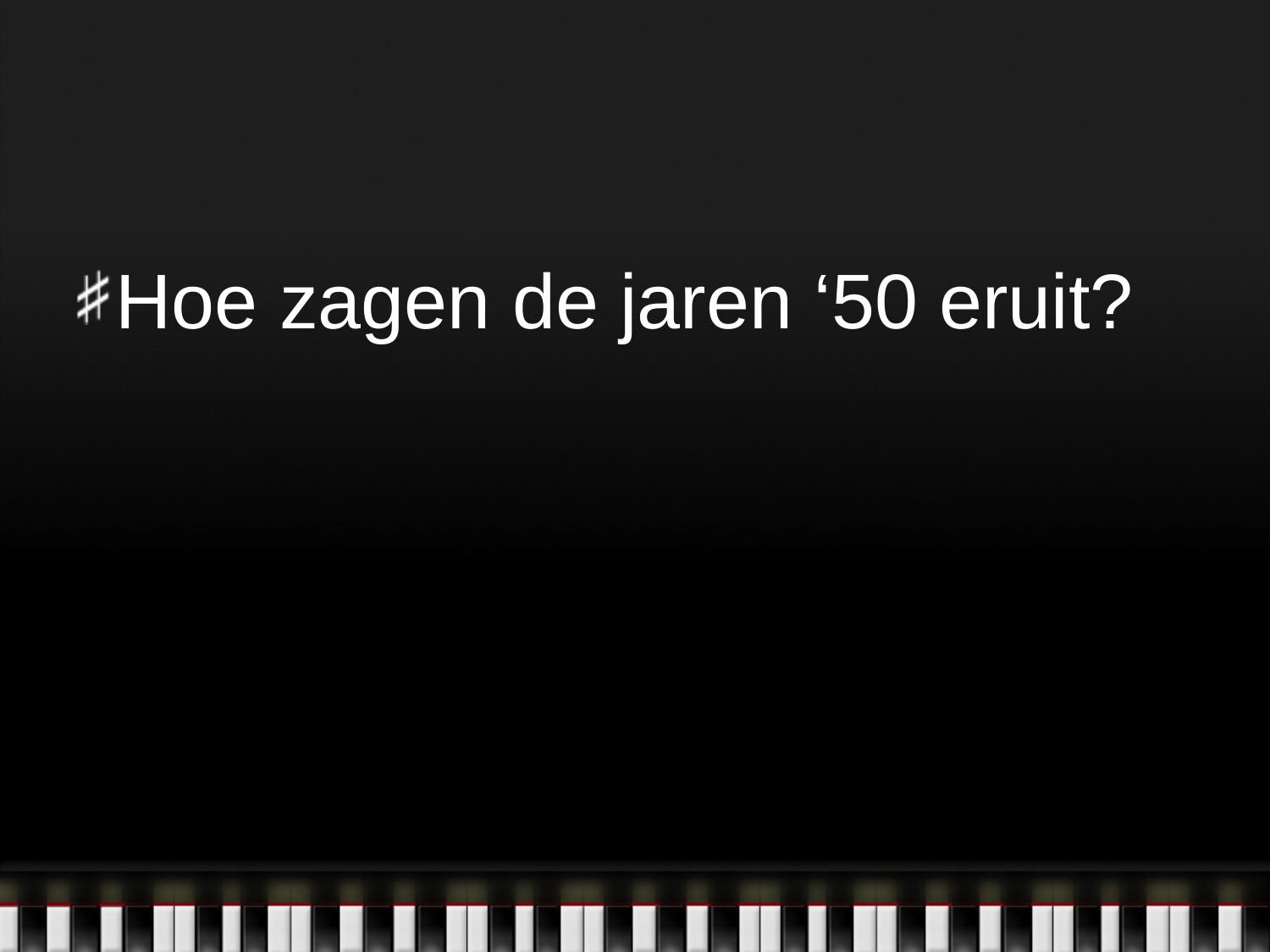

#
Hoe zagen de jaren ‘50 eruit?